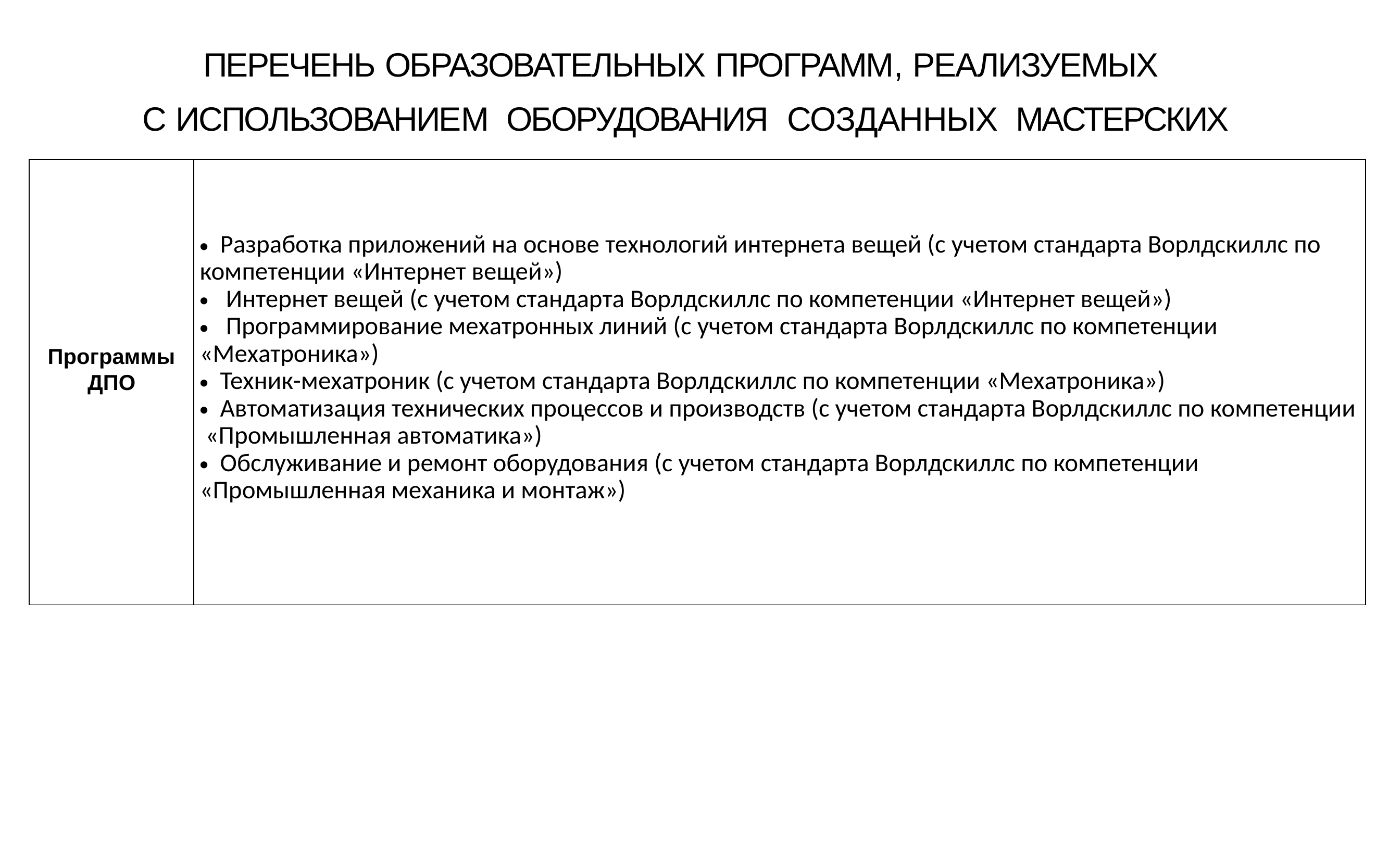

ПЕРЕЧЕНЬ ОБРАЗОВАТЕЛЬНЫХ ПРОГРАММ, РЕАЛИЗУЕМЫХ
С ИСПОЛЬЗОВАНИЕМ  ОБОРУДОВАНИЯ  СОЗДАННЫХ  МАСТЕРСКИХ
| Программы ДПО | Разработка приложений на основе технологий интернета вещей (с учетом стандарта Ворлдскиллс по компетенции «Интернет вещей») Интернет вещей (с учетом стандарта Ворлдскиллс по компетенции «Интернет вещей») Программирование мехатронных линий (с учетом стандарта Ворлдскиллс по компетенции «Мехатроника») Техник-мехатроник (с учетом стандарта Ворлдскиллс по компетенции «Мехатроника») Автоматизация технических процессов и производств (с учетом стандарта Ворлдскиллс по компетенции «Промышленная автоматика») Обслуживание и ремонт оборудования (с учетом стандарта Ворлдскиллс по компетенции «Промышленная механика и монтаж») |
| --- | --- |